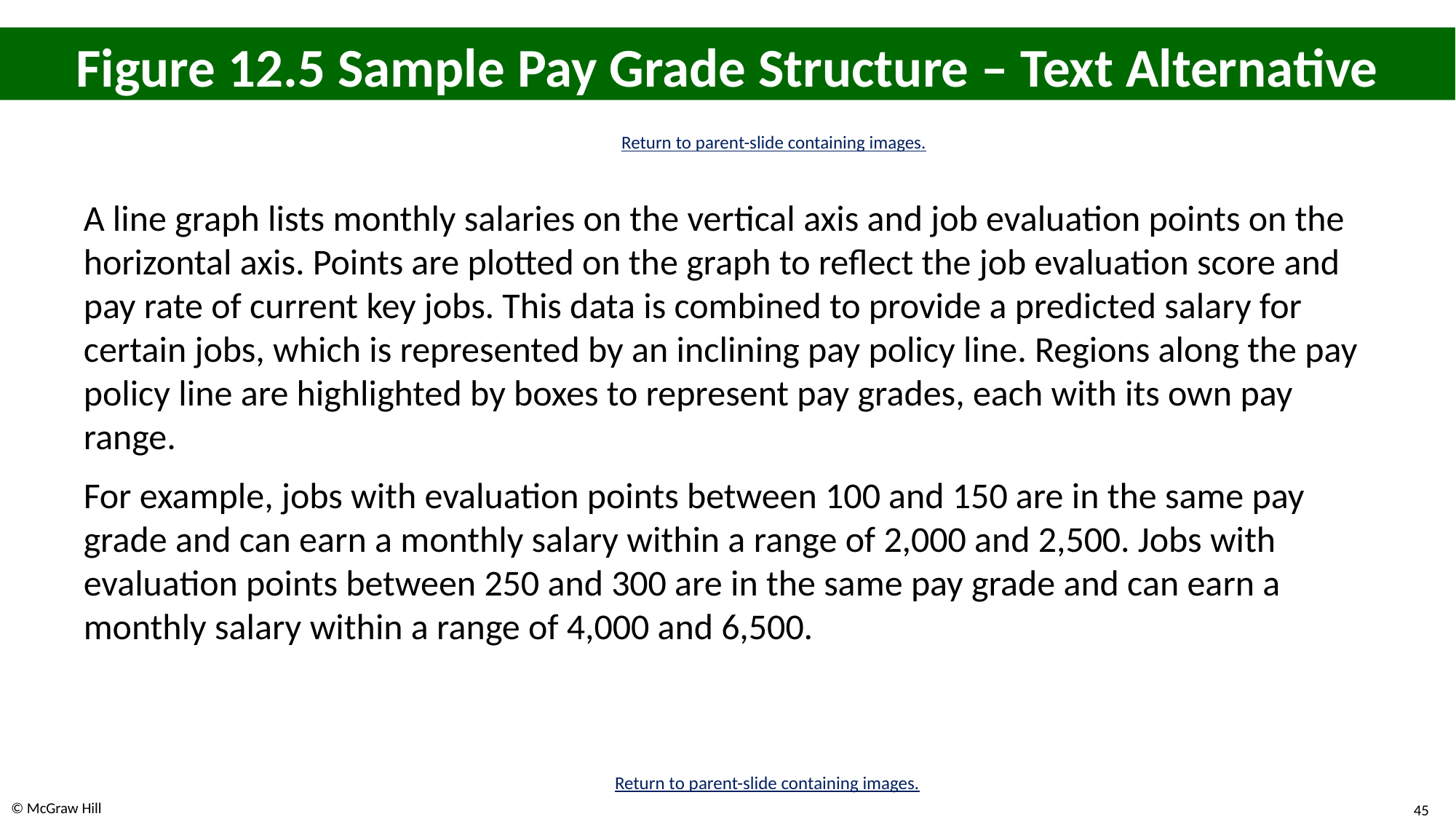

# Figure 12.5 Sample Pay Grade Structure – Text Alternative
Return to parent-slide containing images.
A line graph lists monthly salaries on the vertical axis and job evaluation points on the horizontal axis. Points are plotted on the graph to reflect the job evaluation score and pay rate of current key jobs. This data is combined to provide a predicted salary for certain jobs, which is represented by an inclining pay policy line. Regions along the pay policy line are highlighted by boxes to represent pay grades, each with its own pay range.
For example, jobs with evaluation points between 100 and 150 are in the same pay grade and can earn a monthly salary within a range of 2,000 and 2,500. Jobs with evaluation points between 250 and 300 are in the same pay grade and can earn a monthly salary within a range of 4,000 and 6,500.
Return to parent-slide containing images.